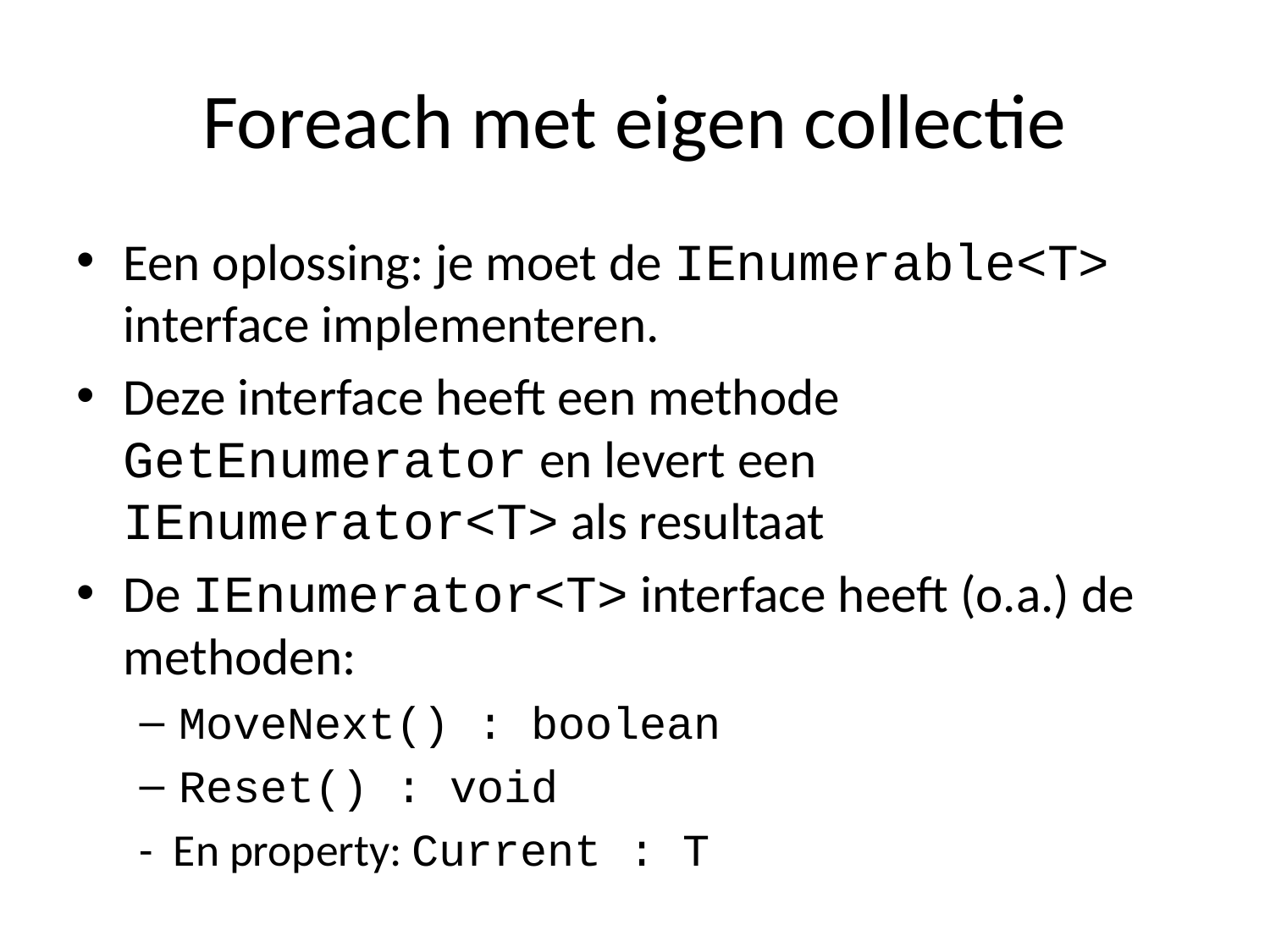

# Foreach met eigen collectie
Een oplossing: je moet de IEnumerable<T> interface implementeren.
Deze interface heeft een methode GetEnumerator en levert een IEnumerator<T> als resultaat
De IEnumerator<T> interface heeft (o.a.) de methoden:
MoveNext() : boolean
Reset() : void
-  En property: Current : T